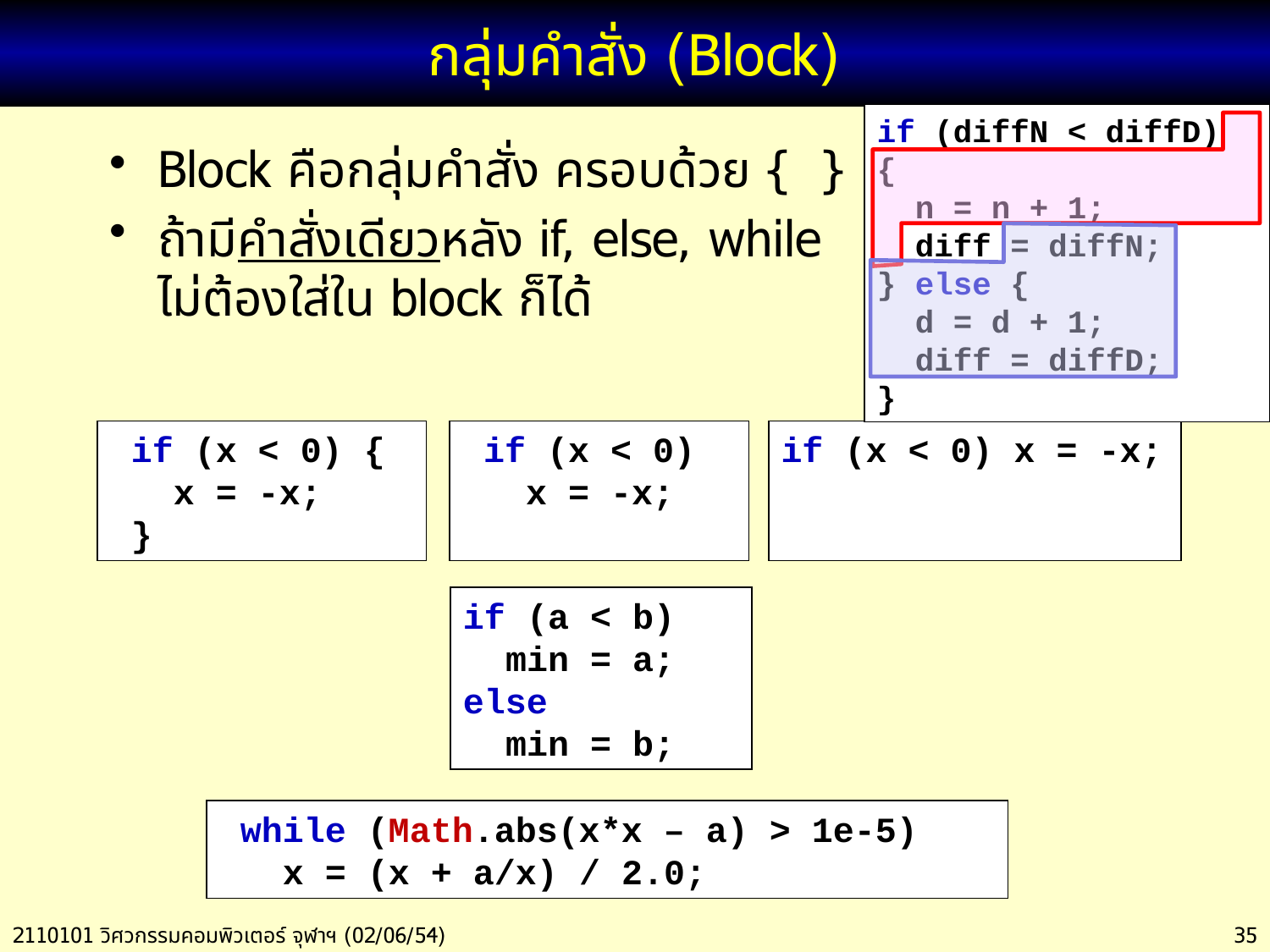

# กลุ่มคำสั่ง (Block)
if (diffN < diffD) {
  n = n + 1;
  diff = diffN;
} else {
  d = d + 1;
  diff = diffD;
}

Block คือกลุ่มคำสั่ง ครอบด้วย {  }
ถ้ามีคำสั่งเดียวหลัง if, else, while
ไม่ต้องใส่ใน block ก็ได้

 if (x < 0) {
   x = -x;
 }
 if (x < 0)
   x = -x;

if (x < 0) x = -x;

if (a < b)
  min = a;
else
  min = b;
 while (Math.abs(x*x – a) > 1e-5)
   x = (x + a/x) / 2.0;